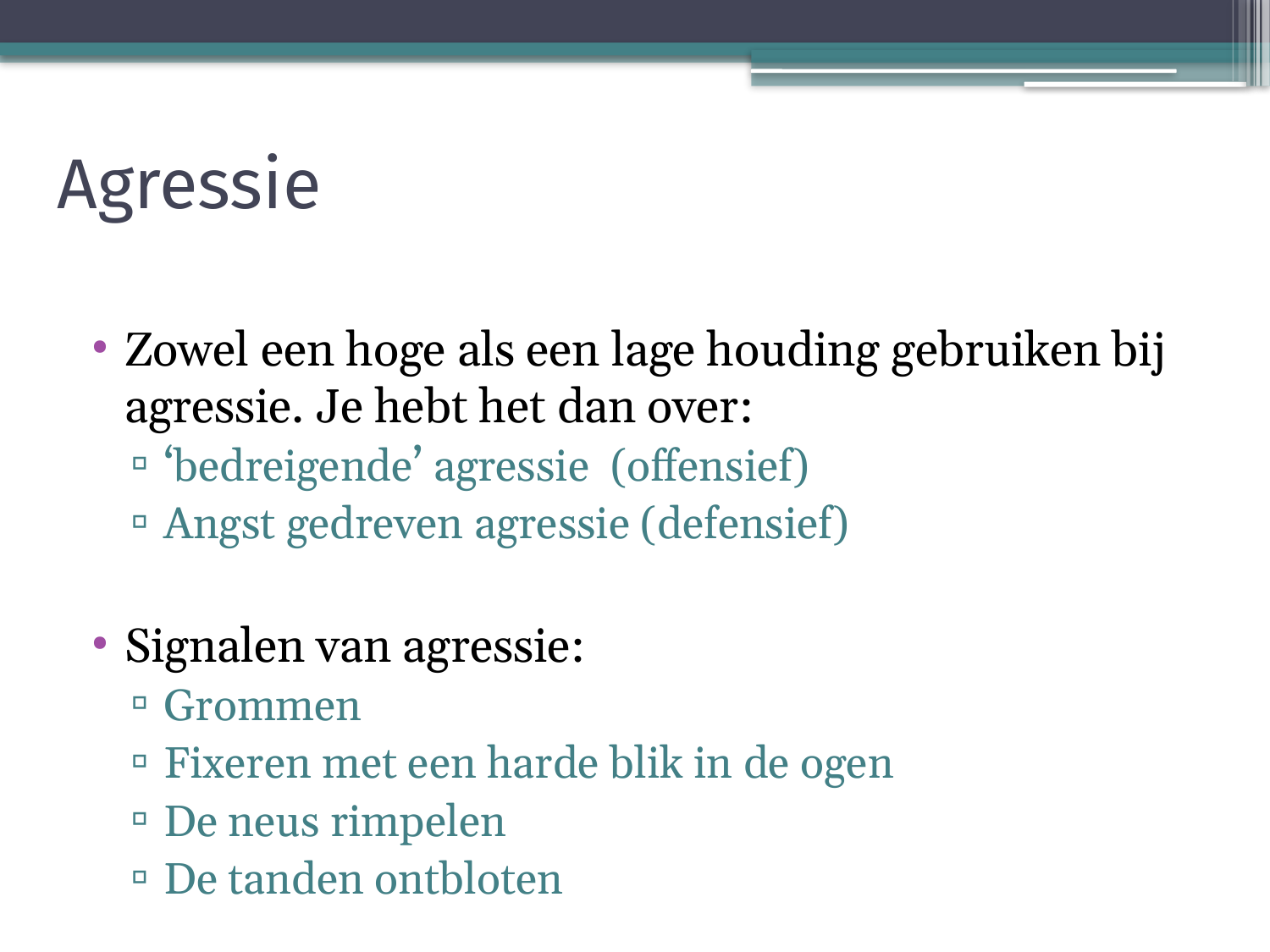

# Agressie
Zowel een hoge als een lage houding gebruiken bij agressie. Je hebt het dan over:
‘bedreigende’ agressie  (offensief)
Angst gedreven agressie (defensief)

Signalen van agressie:
Grommen
Fixeren met een harde blik in de ogen
De neus rimpelen
De tanden ontbloten